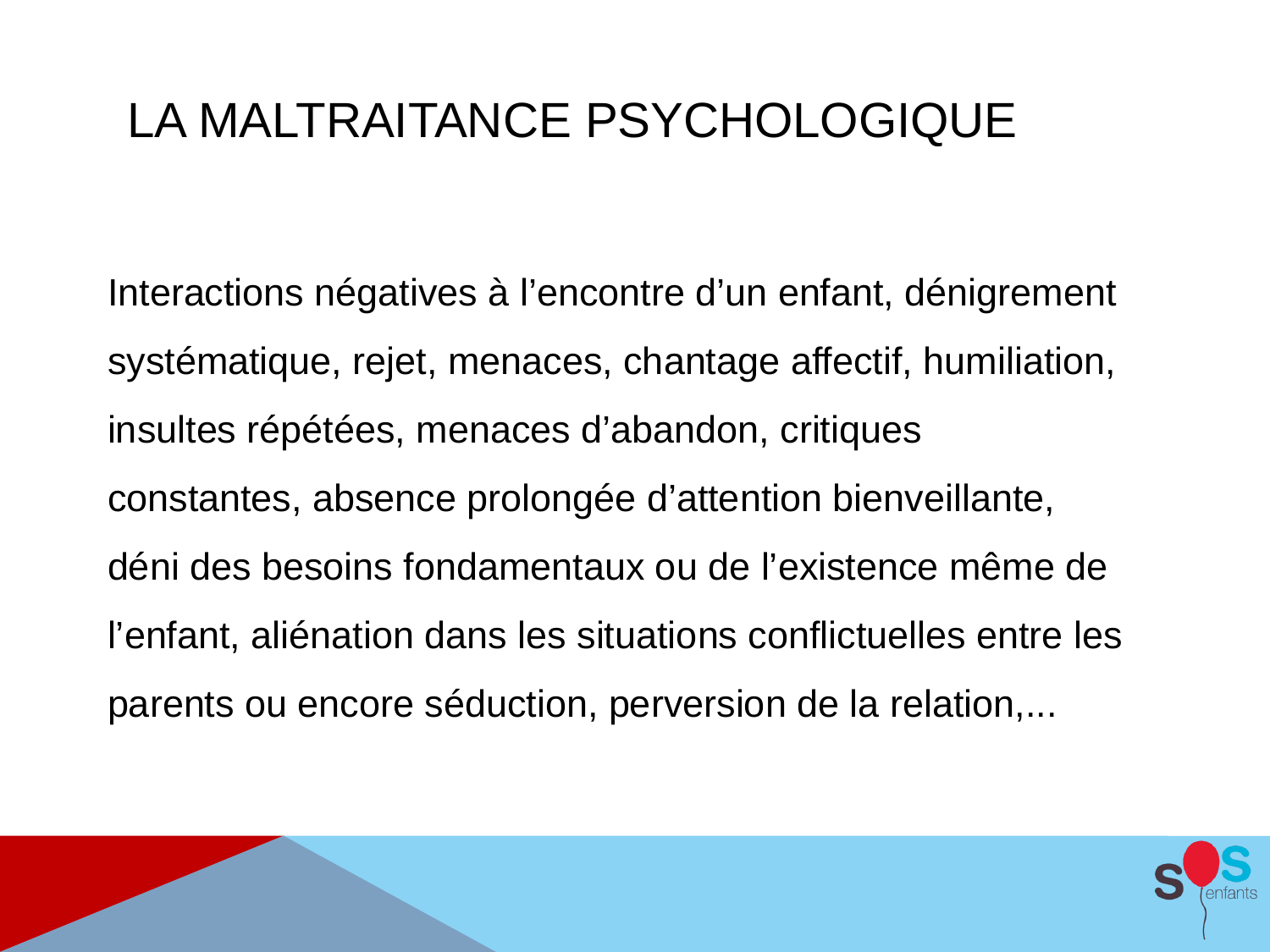

# La maltraitance psychologique
Interactions négatives à l’encontre d’un enfant, dénigrement systématique, rejet, menaces, chantage affectif, humiliation, insultes répétées, menaces d’abandon, critiques constantes, absence prolongée d’attention bienveillante, déni des besoins fondamentaux ou de l’existence même de l’enfant, aliénation dans les situations conflictuelles entre les parents ou encore séduction, perversion de la relation,...